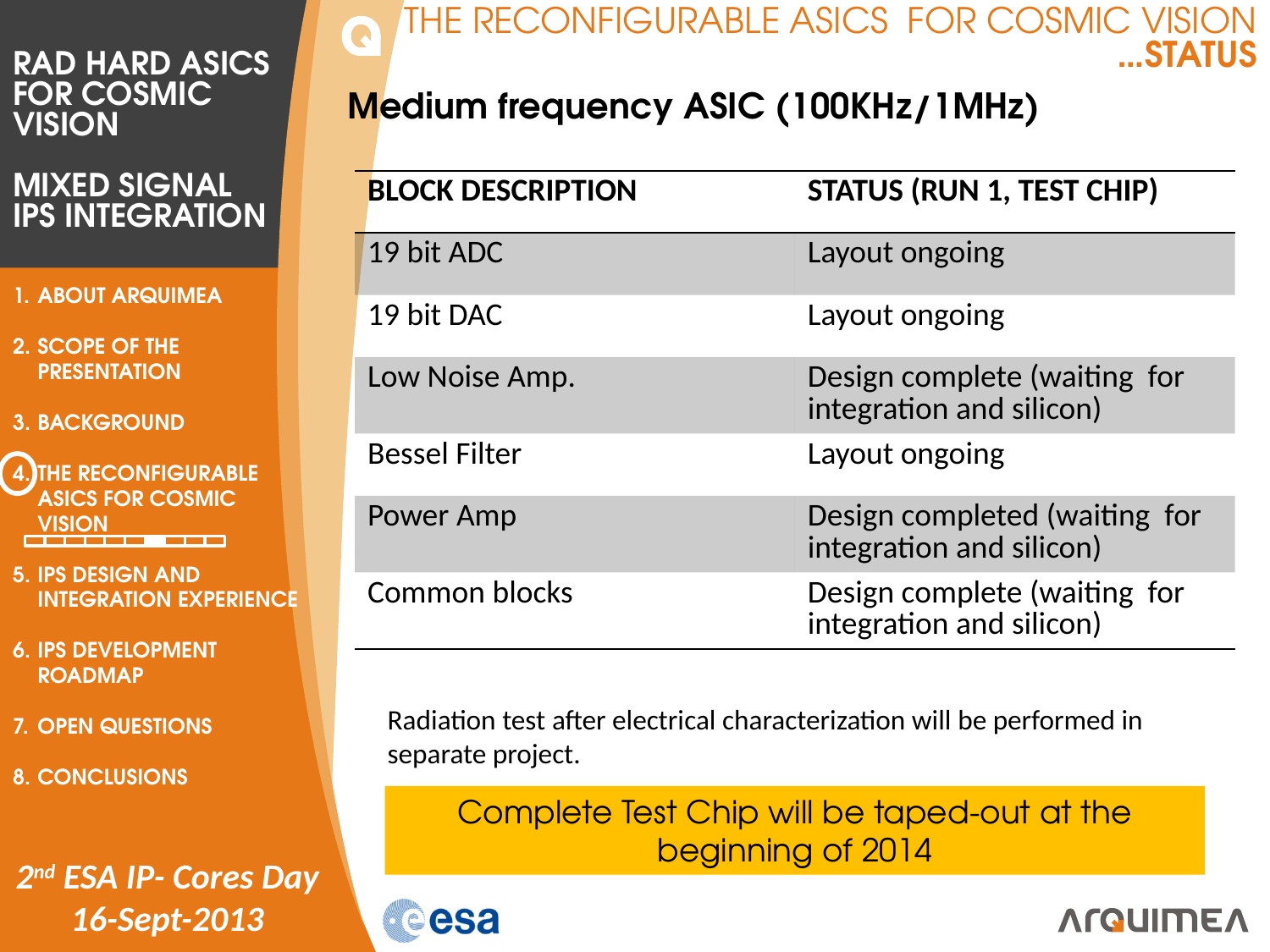

# THE RECONFIGURABLE ASICS  FOR COSMIC VISION …STATUS
Medium frequency ASIC (100KHz/1MHz)
| BLOCK DESCRIPTION | STATUS (RUN 1, TEST CHIP) |
| --- | --- |
| 19 bit ADC | Layout ongoing |
| 19 bit DAC | Layout ongoing |
| Low Noise Amp. | Design complete (waiting for integration and silicon) |
| Bessel Filter | Layout ongoing |
| Power Amp | Design completed (waiting for integration and silicon) |
| Common blocks | Design complete (waiting for integration and silicon) |

Radiation test after electrical characterization will be performed in separate project.
Complete Test Chip will be taped-out at the beginning of 2014